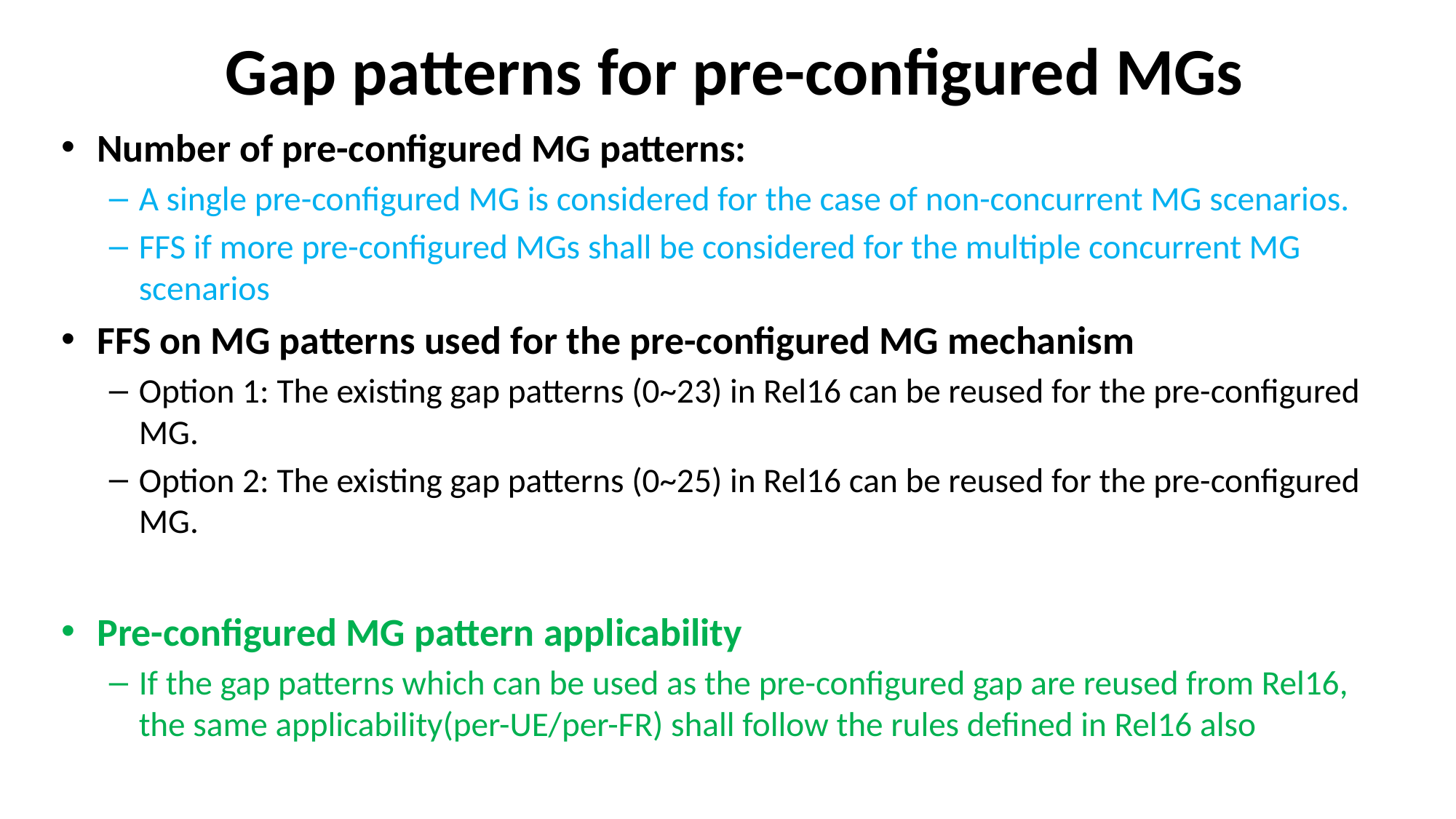

# Gap patterns for pre-configured MGs
Number of pre-configured MG patterns:
A single pre-configured MG is considered for the case of non-concurrent MG scenarios.
FFS if more pre-configured MGs shall be considered for the multiple concurrent MG scenarios
FFS on MG patterns used for the pre-configured MG mechanism
Option 1: The existing gap patterns (0~23) in Rel16 can be reused for the pre-configured MG.
Option 2: The existing gap patterns (0~25) in Rel16 can be reused for the pre-configured MG.

Pre-configured MG pattern applicability
If the gap patterns which can be used as the pre-configured gap are reused from Rel16, the same applicability(per-UE/per-FR) shall follow the rules defined in Rel16 also